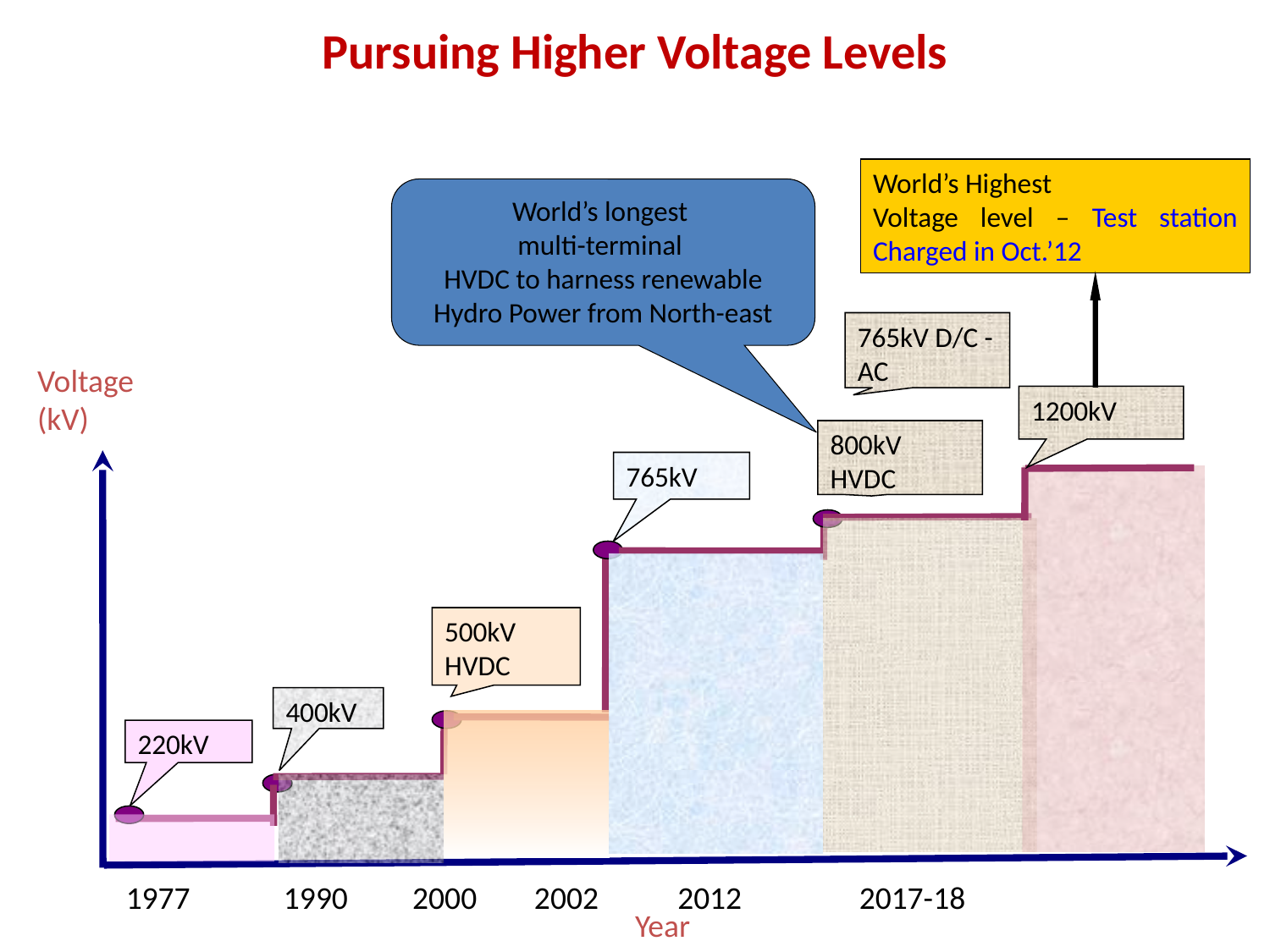

Pursuing Higher Voltage Levels
World’s Highest
Voltage level – Test station Charged in Oct.’12

World’s longest
multi-terminal
HVDC to harness renewable
Hydro Power from North-east

765kV D/C - AC
Voltage (kV)
1200kV
800kV
HVDC

765kV

500kV
HVDC
400kV

220kV

    1977             1990         2000        2002           2012         	2017-18
Year